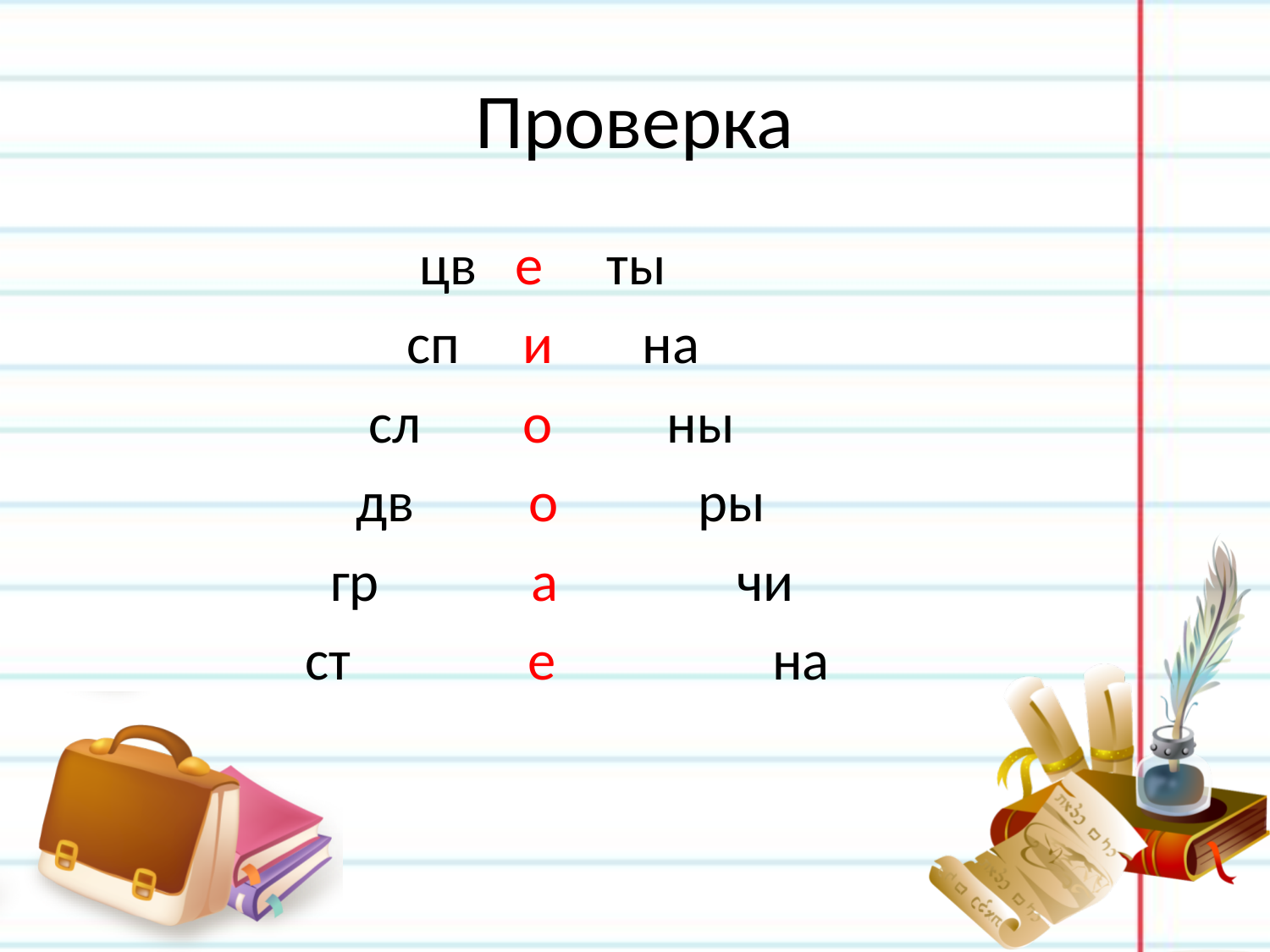

# Проверка
                           цв   е     ты
                          сп     и       на
                       сл        о         ны
                      дв         о           ры
                    гр            а              чи
                  ст              е                 на